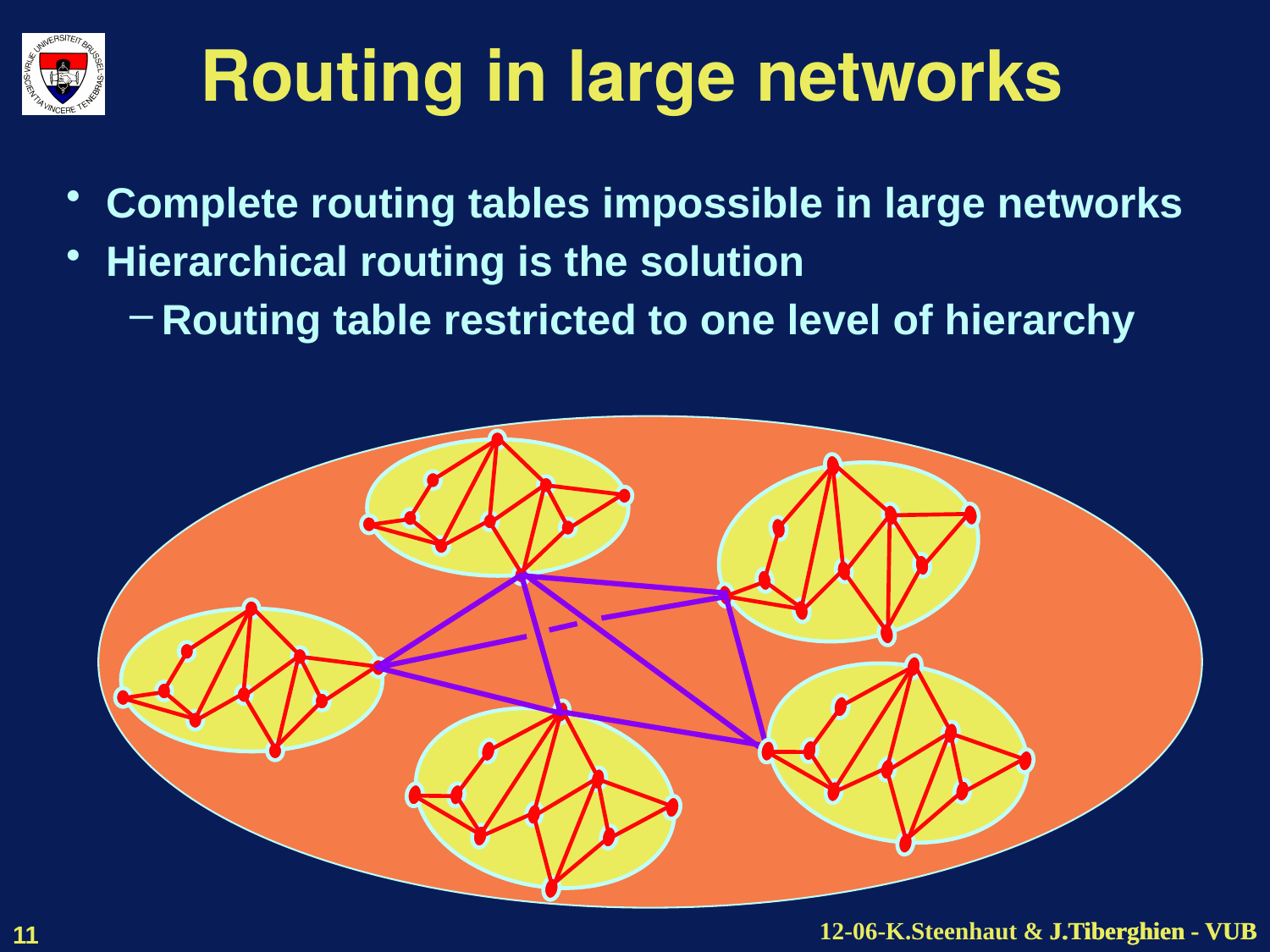

# Routing in large networks
Complete routing tables impossible in large networks
Hierarchical routing is the solution
Routing table restricted to one level of hierarchy

11